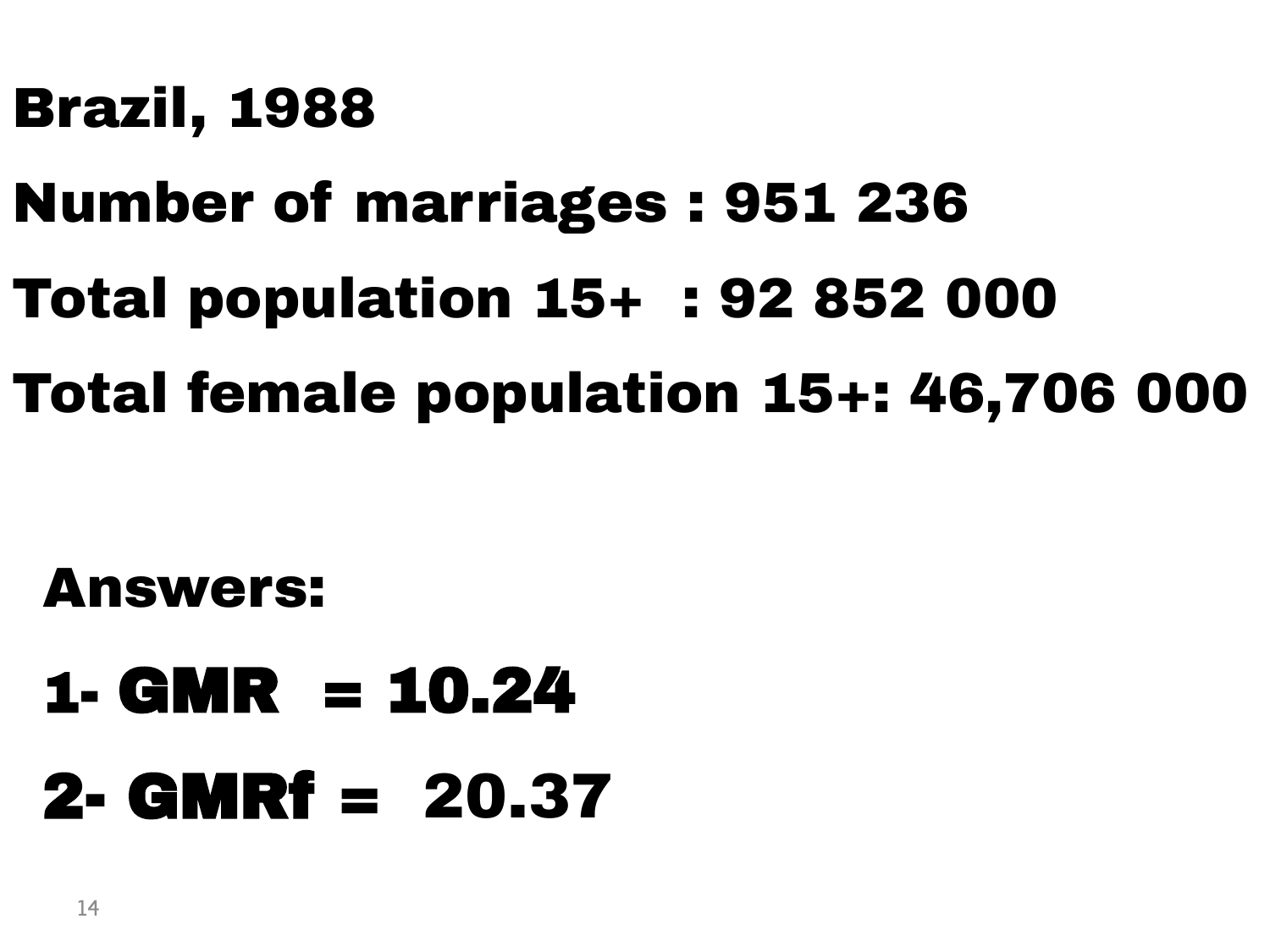

Brazil, 1988
Number of marriages : 951 236
Total population 15+  : 92 852 000
Total female population 15+: 46,706 000
Answers:
1- GMR  = 10.24
2- GMRf =  20.37
14